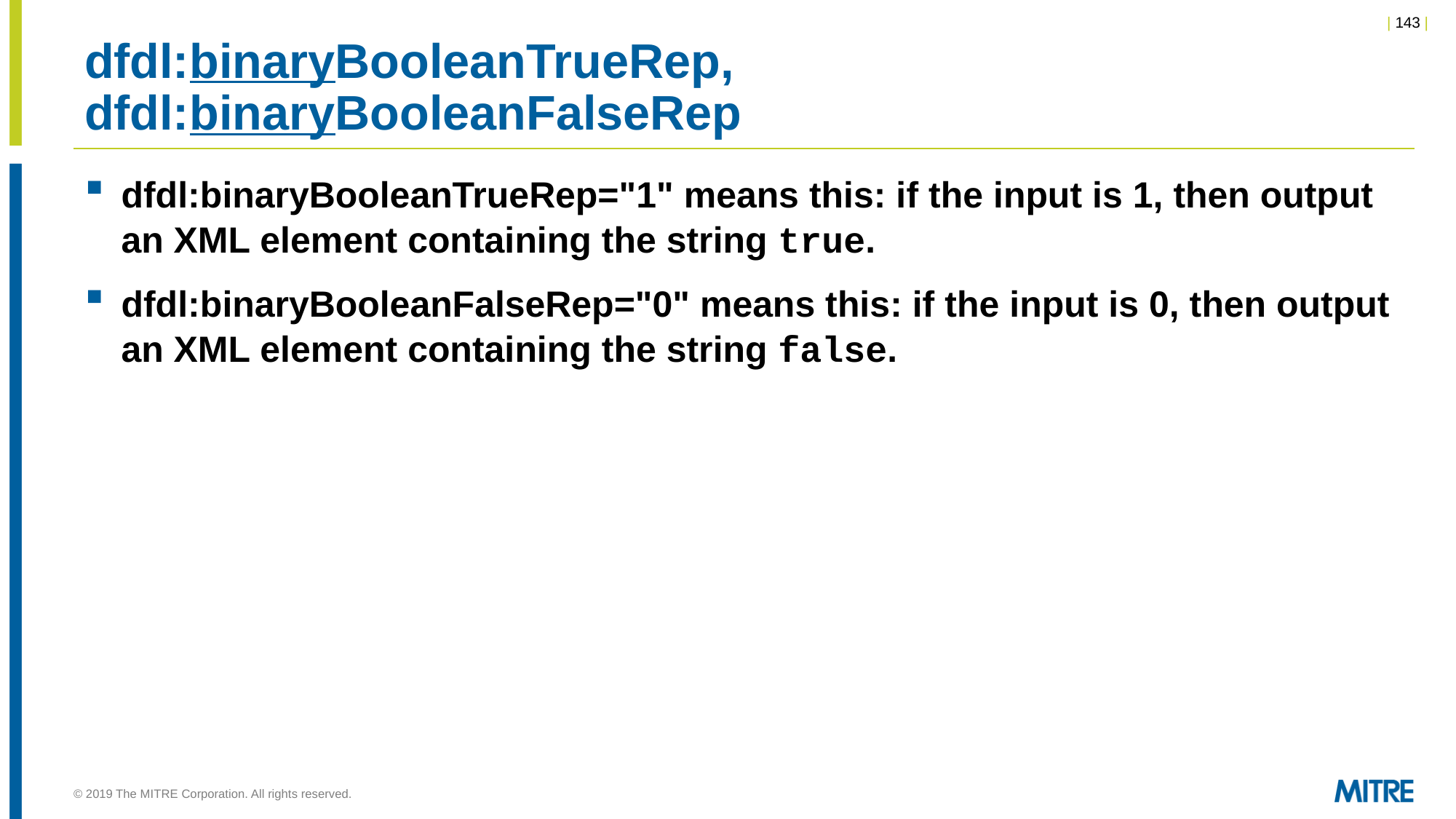

# dfdl:binaryBooleanTrueRep, dfdl:binaryBooleanFalseRep
dfdl:binaryBooleanTrueRep="1" means this: if the input is 1, then output an XML element containing the string true.
dfdl:binaryBooleanFalseRep="0" means this: if the input is 0, then output an XML element containing the string false.

© 2019 The MITRE Corporation. All rights reserved.